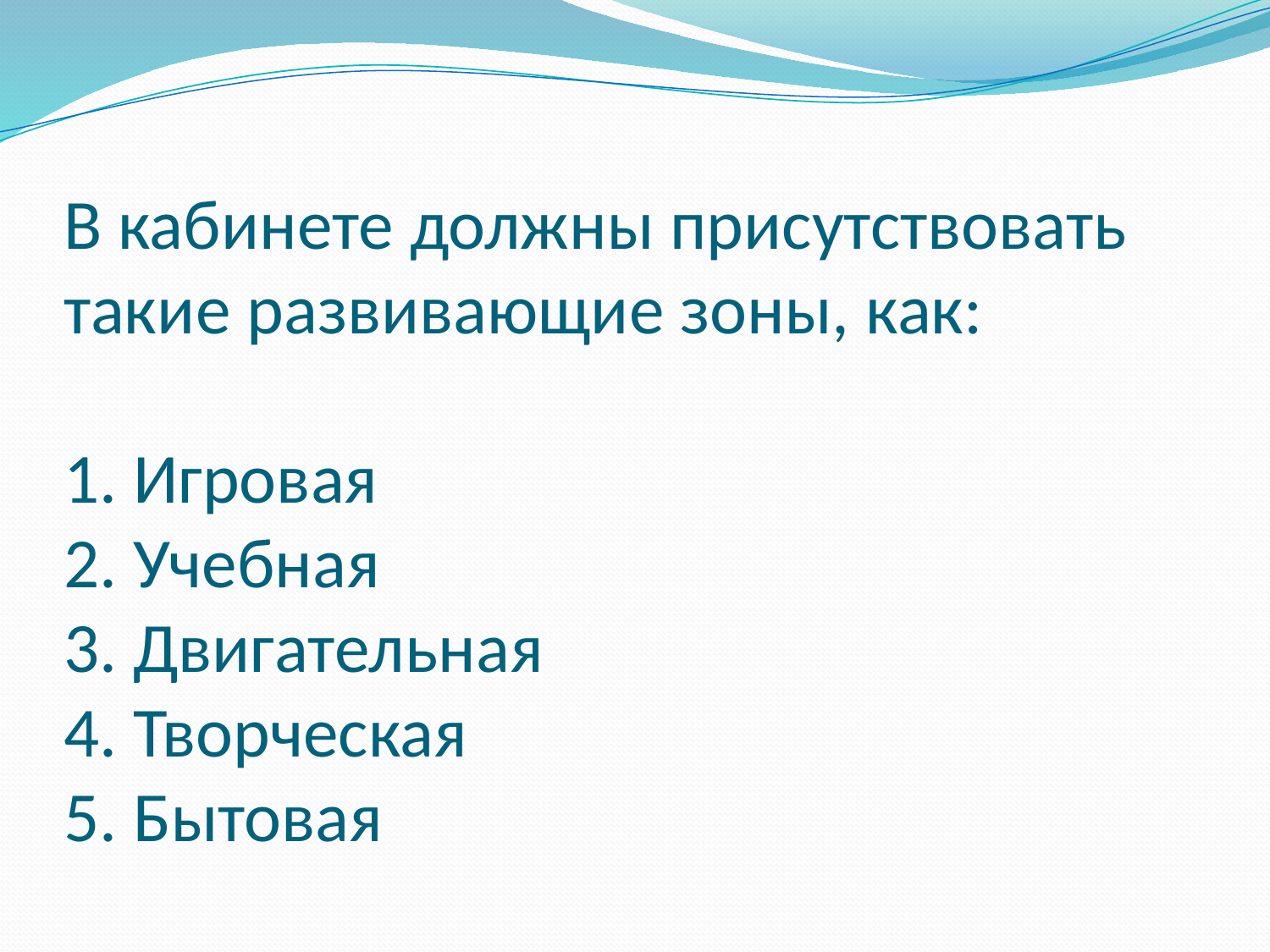

# В кабинете должны присутствовать такие развивающие зоны, как: 1. Игровая 2. Учебная 3. Двигательная 4. Творческая 5. Бытовая